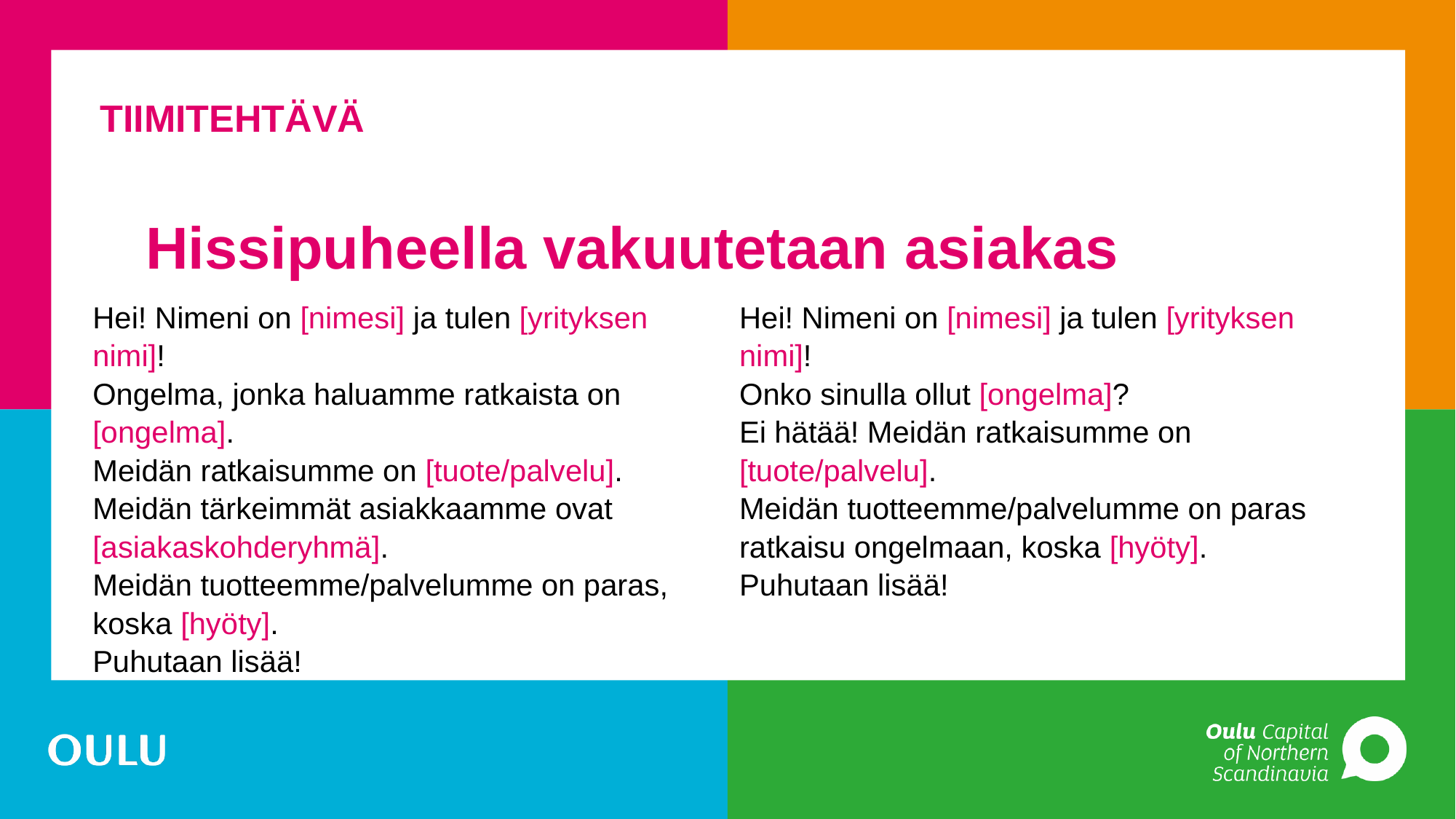

# TIIMITEHTÄVÄ
Hissipuheella vakuutetaan asiakas
Hei! Nimeni on [nimesi] ja tulen [yrityksen nimi]!
Ongelma, jonka haluamme ratkaista on [ongelma].
Meidän ratkaisumme on [tuote/palvelu].
Meidän tärkeimmät asiakkaamme ovat [asiakaskohderyhmä].
Meidän tuotteemme/palvelumme on paras, koska [hyöty].
Puhutaan lisää!
Hei! Nimeni on [nimesi] ja tulen [yrityksen nimi]!
Onko sinulla ollut [ongelma]?
Ei hätää! Meidän ratkaisumme on [tuote/palvelu].
Meidän tuotteemme/palvelumme on paras ratkaisu ongelmaan, koska [hyöty].
Puhutaan lisää!